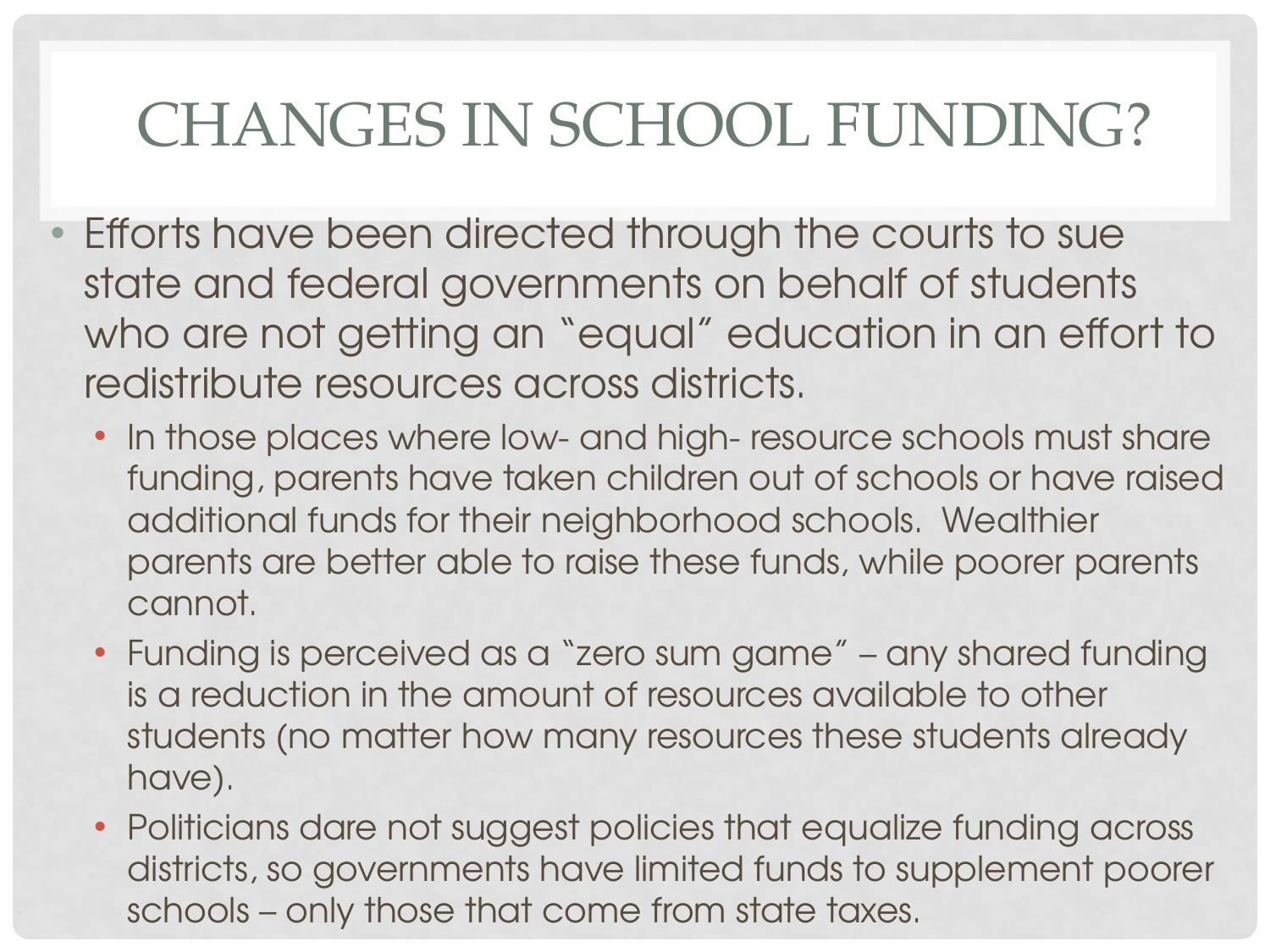

# CHANGES IN SCHOOL FUNDING?
Efforts have been directed through the courts to sue state and federal governments on behalf of students who are not getting an “equal” education in an effort to redistribute resources across districts.
In those places where low- and high- resource schools must share funding, parents have taken children out of schools or have raised additional funds for their neighborhood schools.  Wealthier parents are better able to raise these funds, while poorer parents cannot.
Funding is perceived as a “zero sum game” – any shared funding is a reduction in the amount of resources available to other students (no matter how many resources these students already have).
Politicians dare not suggest policies that equalize funding across districts, so governments have limited funds to supplement poorer schools – only those that come from state taxes.